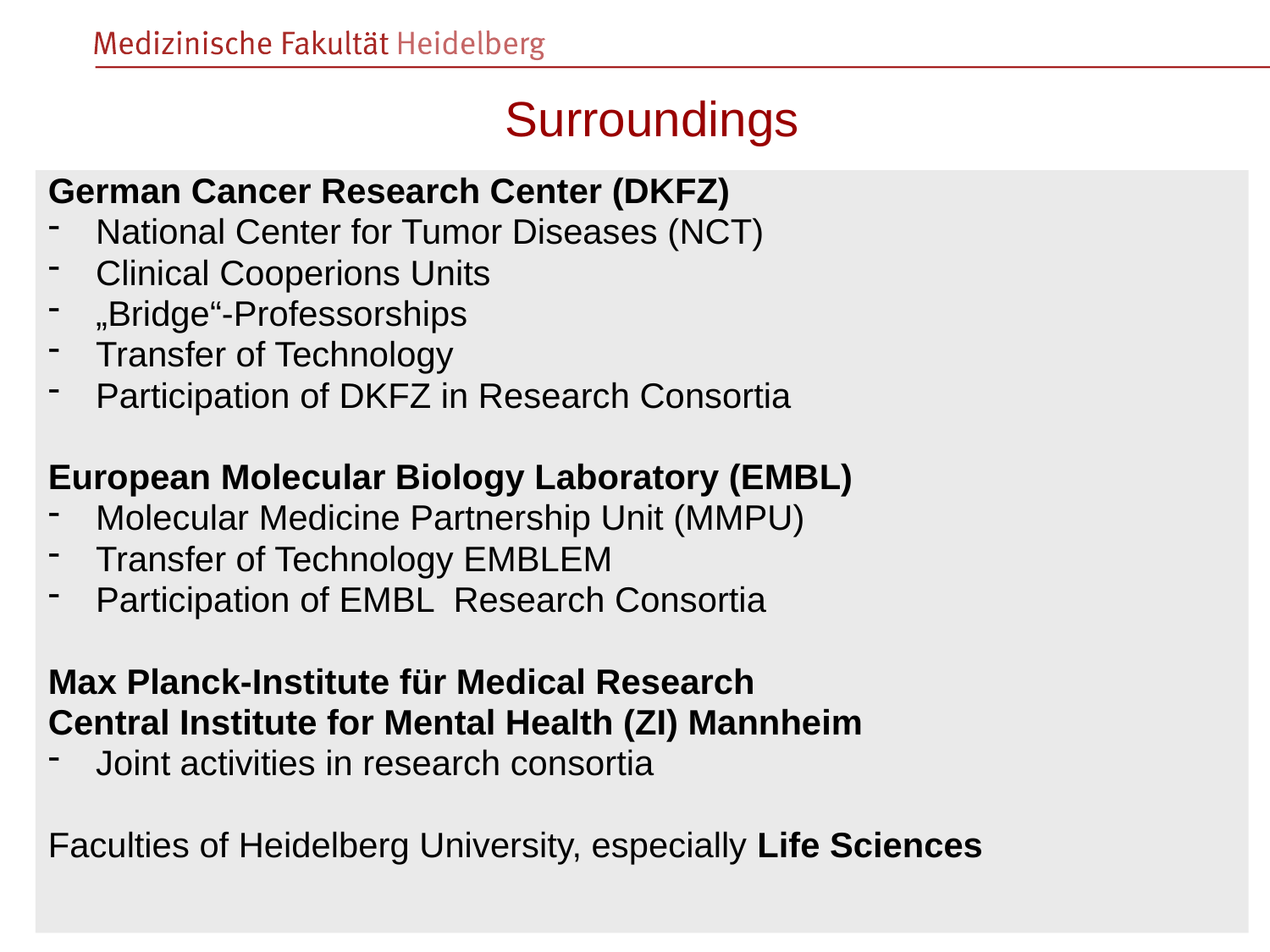

# Surroundings
German Cancer Research Center (DKFZ)
National Center for Tumor Diseases (NCT)
Clinical Cooperions Units
„Bridge“-Professorships
Transfer of Technology
Participation of DKFZ in Research Consortia

European Molecular Biology Laboratory (EMBL)
Molecular Medicine Partnership Unit (MMPU)
Transfer of Technology EMBLEM
Participation of EMBL  Research Consortia

Max Planck-Institute für Medical Research
Central Institute for Mental Health (ZI) Mannheim
Joint activities in research consortia

Faculties of Heidelberg University, especially Life Sciences